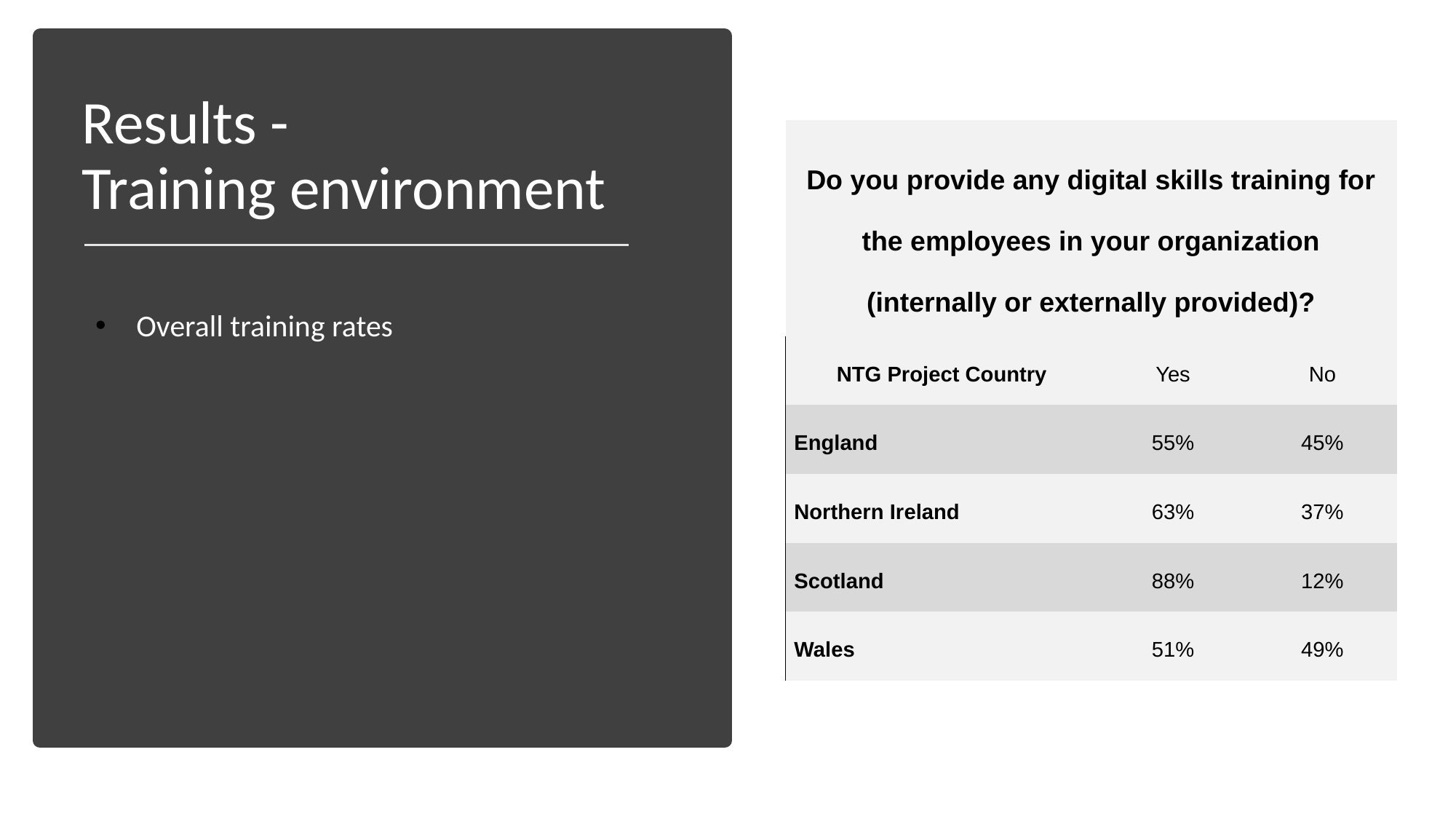

# Results - Training environment
| Do you provide any digital skills training for the employees in your organization (internally or externally provided)? |  |  |
| --- | --- | --- |
| NTG Project Country | Yes | No |
| England | 55% | 45% |
| Northern Ireland | 63% | 37% |
| Scotland | 88% | 12% |
| Wales | 51% | 49% |

Overall training rates